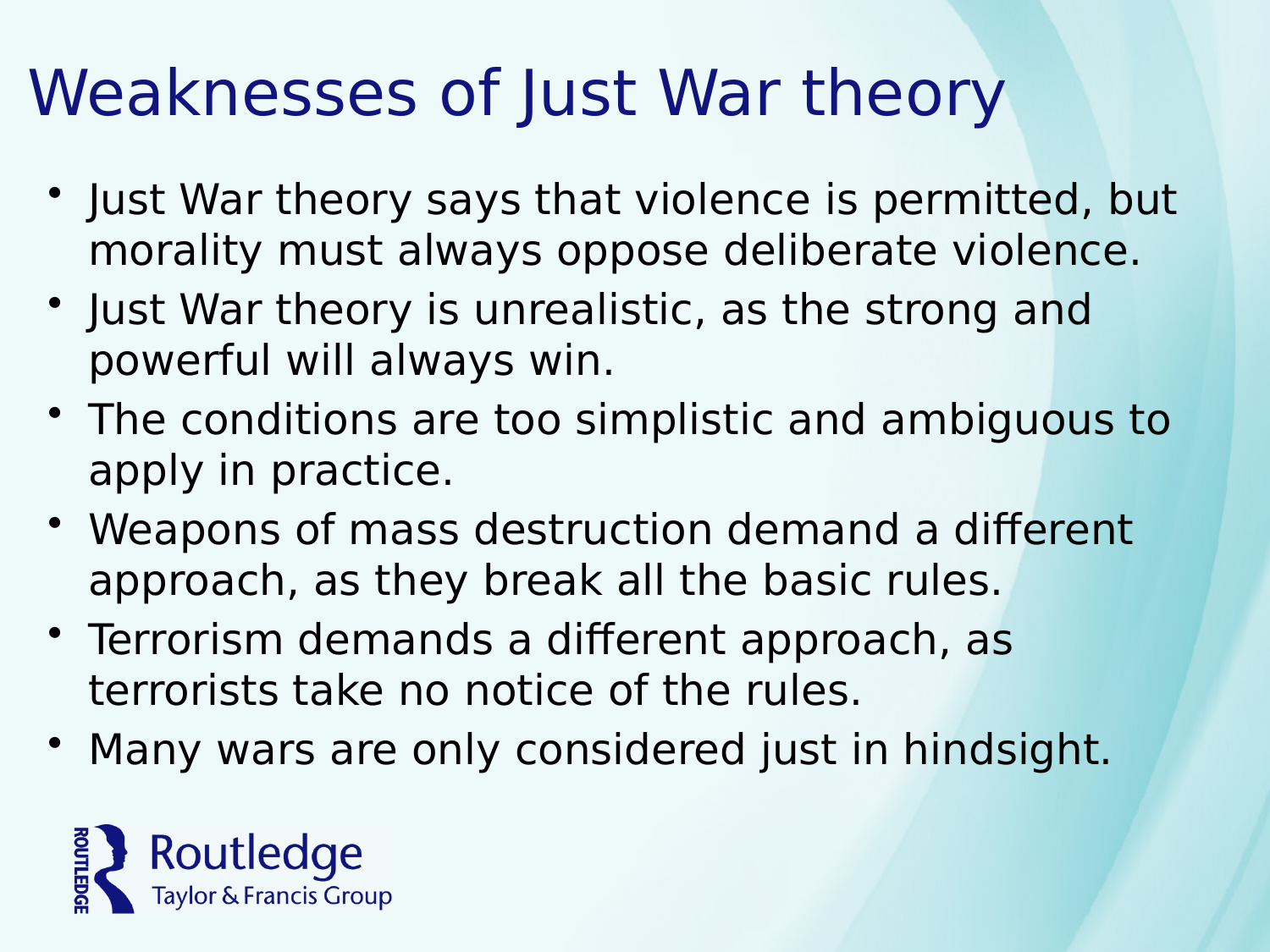

# Weaknesses of Just War theory
Just War theory says that violence is permitted, but morality must always oppose deliberate violence.
Just War theory is unrealistic, as the strong and powerful will always win.
The conditions are too simplistic and ambiguous to apply in practice.
Weapons of mass destruction demand a different approach, as they break all the basic rules.
Terrorism demands a different approach, as terrorists take no notice of the rules.
Many wars are only considered just in hindsight.